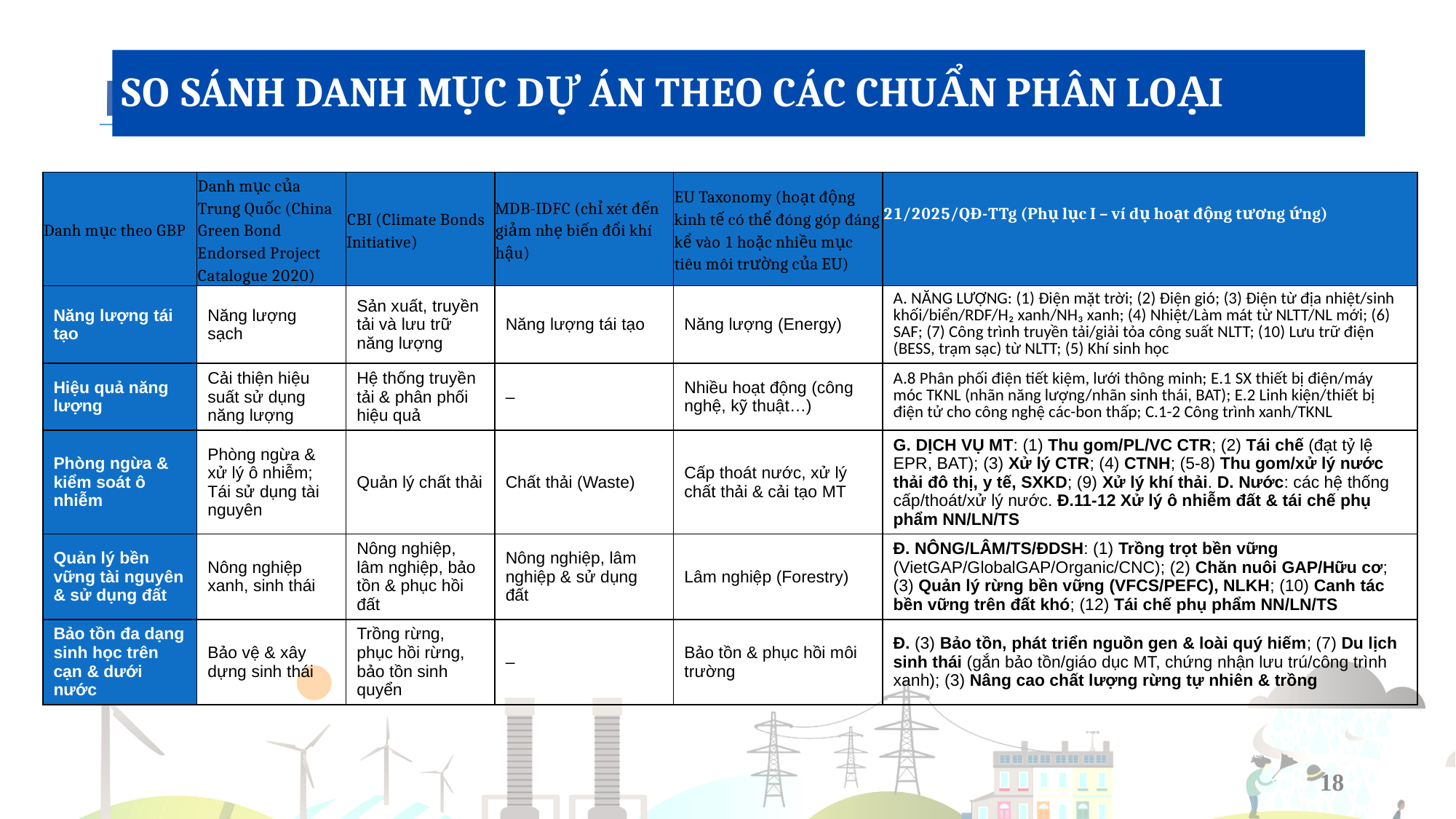

SO SÁNH DANH MỤC DỰ ÁN THEO CÁC CHUẨN PHÂN LOẠI
| Danh mục theo GBP | Danh mục của Trung Quốc (China Green Bond Endorsed Project Catalogue 2020) | CBI (Climate Bonds Initiative) | MDB-IDFC (chỉ xét đến giảm nhẹ biến đổi khí hậu) | EU Taxonomy (hoạt động kinh tế có thể đóng góp đáng kể vào 1 hoặc nhiều mục tiêu môi trường của EU) | 21/2025/QĐ-TTg (Phụ lục I – ví dụ hoạt động tương ứng) |
| --- | --- | --- | --- | --- | --- |
| Năng lượng tái tạo | Năng lượng sạch | Sản xuất, truyền tải và lưu trữ năng lượng | Năng lượng tái tạo | Năng lượng (Energy) | A. NĂNG LƯỢNG: (1) Điện mặt trời; (2) Điện gió; (3) Điện từ địa nhiệt/sinh khối/biển/RDF/H₂ xanh/NH₃ xanh; (4) Nhiệt/Làm mát từ NLTT/NL mới; (6) SAF; (7) Công trình truyền tải/giải tỏa công suất NLTT; (10) Lưu trữ điện (BESS, trạm sạc) từ NLTT; (5) Khí sinh học |
| Hiệu quả năng lượng | Cải thiện hiệu suất sử dụng năng lượng | Hệ thống truyền tải & phân phối hiệu quả | – | Nhiều hoạt động (công nghệ, kỹ thuật…) | A.8 Phân phối điện tiết kiệm, lưới thông minh; E.1 SX thiết bị điện/máy móc TKNL (nhãn năng lượng/nhãn sinh thái, BAT); E.2 Linh kiện/thiết bị điện tử cho công nghệ các-bon thấp; C.1-2 Công trình xanh/TKNL |
| Phòng ngừa & kiểm soát ô nhiễm | Phòng ngừa & xử lý ô nhiễm; Tái sử dụng tài nguyên | Quản lý chất thải | Chất thải (Waste) | Cấp thoát nước, xử lý chất thải & cải tạo MT | G. DỊCH VỤ MT: (1) Thu gom/PL/VC CTR; (2) Tái chế (đạt tỷ lệ EPR, BAT); (3) Xử lý CTR; (4) CTNH; (5-8) Thu gom/xử lý nước thải đô thị, y tế, SXKD; (9) Xử lý khí thải. D. Nước: các hệ thống cấp/thoát/xử lý nước. Đ.11-12 Xử lý ô nhiễm đất & tái chế phụ phẩm NN/LN/TS |
| Quản lý bền vững tài nguyên & sử dụng đất | Nông nghiệp xanh, sinh thái | Nông nghiệp, lâm nghiệp, bảo tồn & phục hồi đất | Nông nghiệp, lâm nghiệp & sử dụng đất | Lâm nghiệp (Forestry) | Đ. NÔNG/LÂM/TS/ĐDSH: (1) Trồng trọt bền vững (VietGAP/GlobalGAP/Organic/CNC); (2) Chăn nuôi GAP/Hữu cơ; (3) Quản lý rừng bền vững (VFCS/PEFC), NLKH; (10) Canh tác bền vững trên đất khó; (12) Tái chế phụ phẩm NN/LN/TS |
| Bảo tồn đa dạng sinh học trên cạn & dưới nước | Bảo vệ & xây dựng sinh thái | Trồng rừng, phục hồi rừng, bảo tồn sinh quyển | – | Bảo tồn & phục hồi môi trường | Đ. (3) Bảo tồn, phát triển nguồn gen & loài quý hiếm; (7) Du lịch sinh thái (gắn bảo tồn/giáo dục MT, chứng nhận lưu trú/công trình xanh); (3) Nâng cao chất lượng rừng tự nhiên & trồng |
18